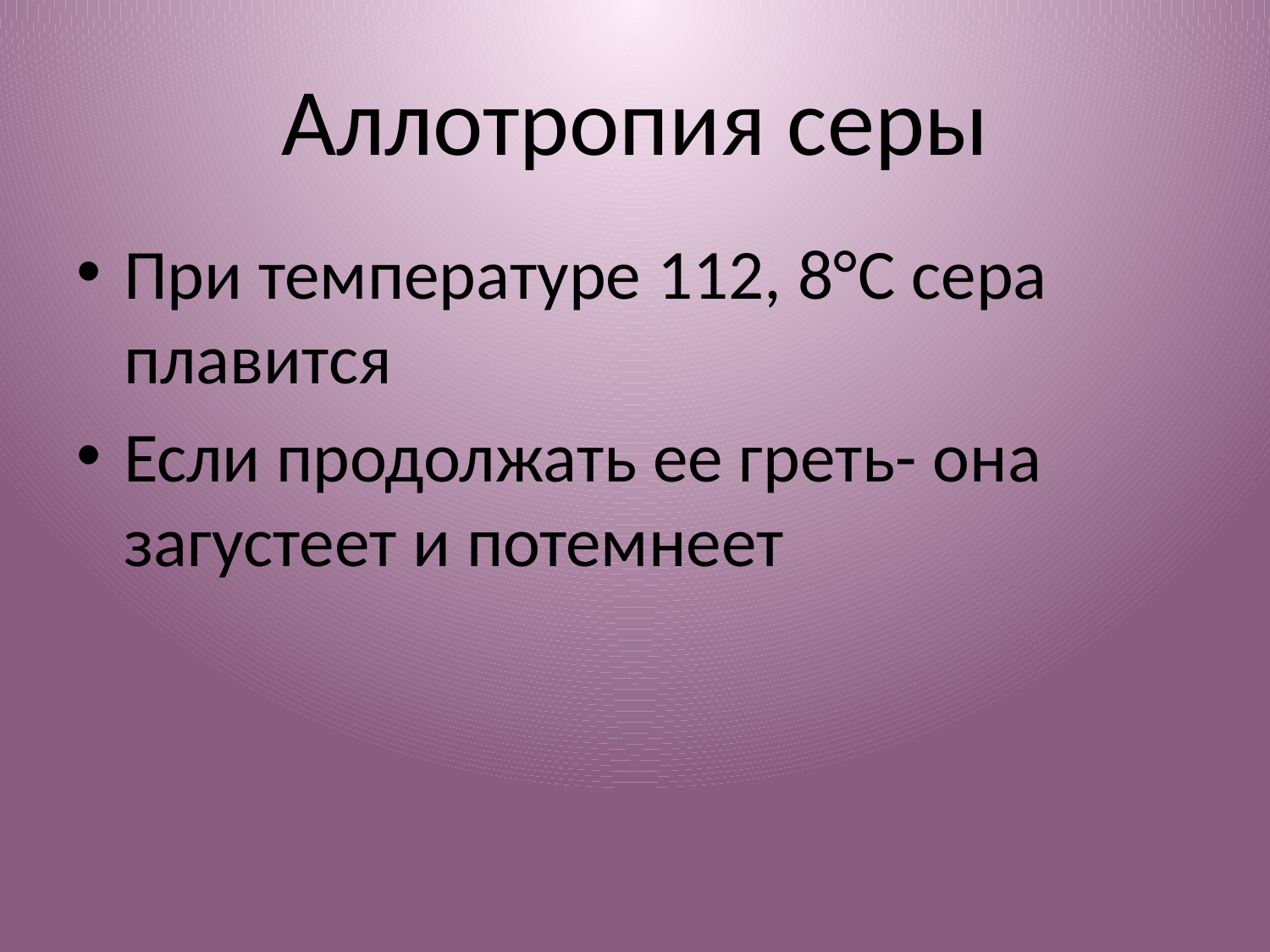

# Аллотропия серы
При температуре 112, 8°C сера плавится
Если продолжать ее греть- она загустеет и потемнеет